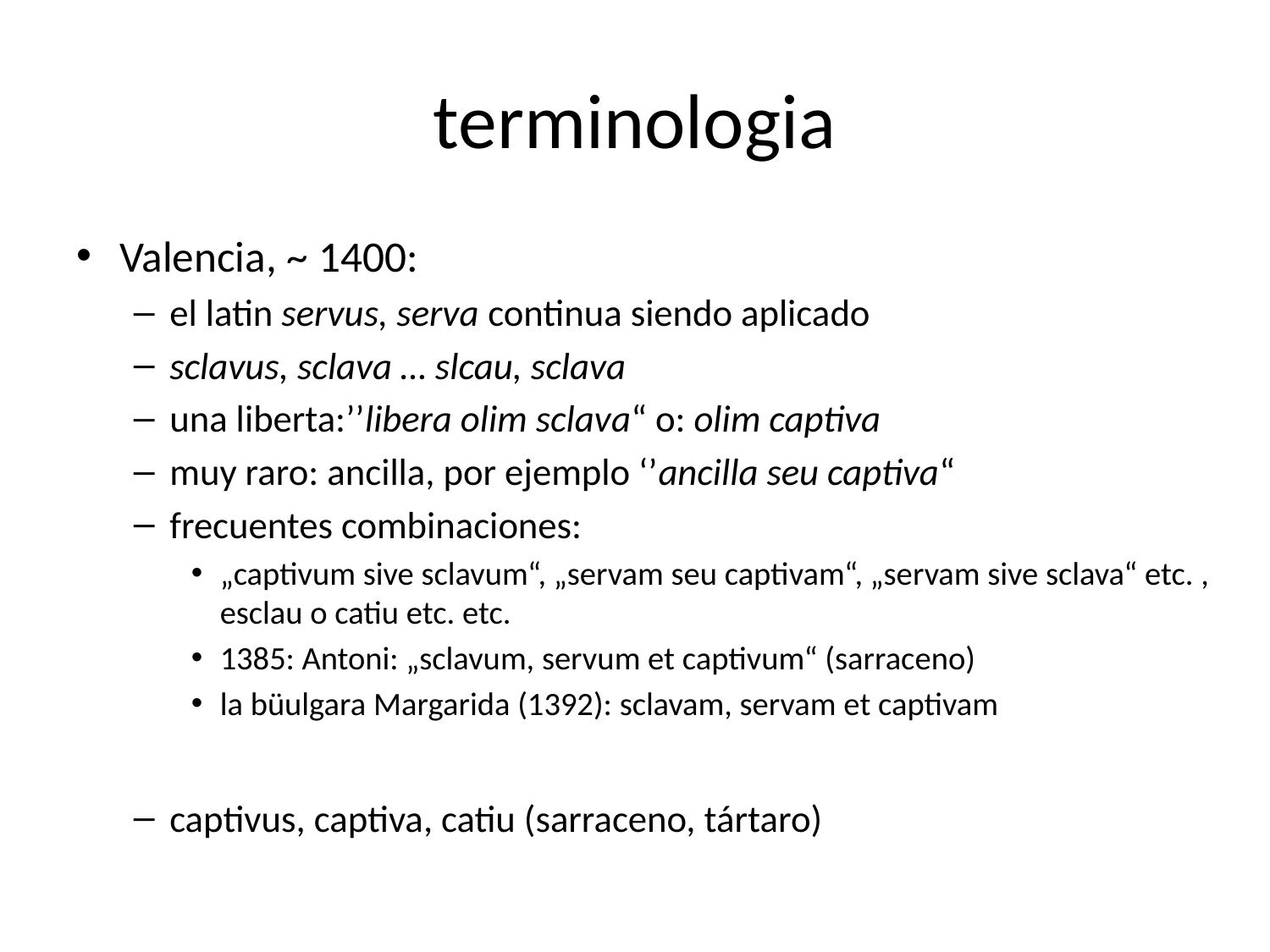

# terminologia
Valencia, ~ 1400:
el latin servus, serva continua siendo aplicado
sclavus, sclava … slcau, sclava
una liberta:’’libera olim sclava“ o: olim captiva
muy raro: ancilla, por ejemplo ‘’ancilla seu captiva“
frecuentes combinaciones:
„captivum sive sclavum“, „servam seu captivam“, „servam sive sclava“ etc. , esclau o catiu etc. etc.
1385: Antoni: „sclavum, servum et captivum“ (sarraceno)
la büulgara Margarida (1392): sclavam, servam et captivam

captivus, captiva, catiu (sarraceno, tártaro)